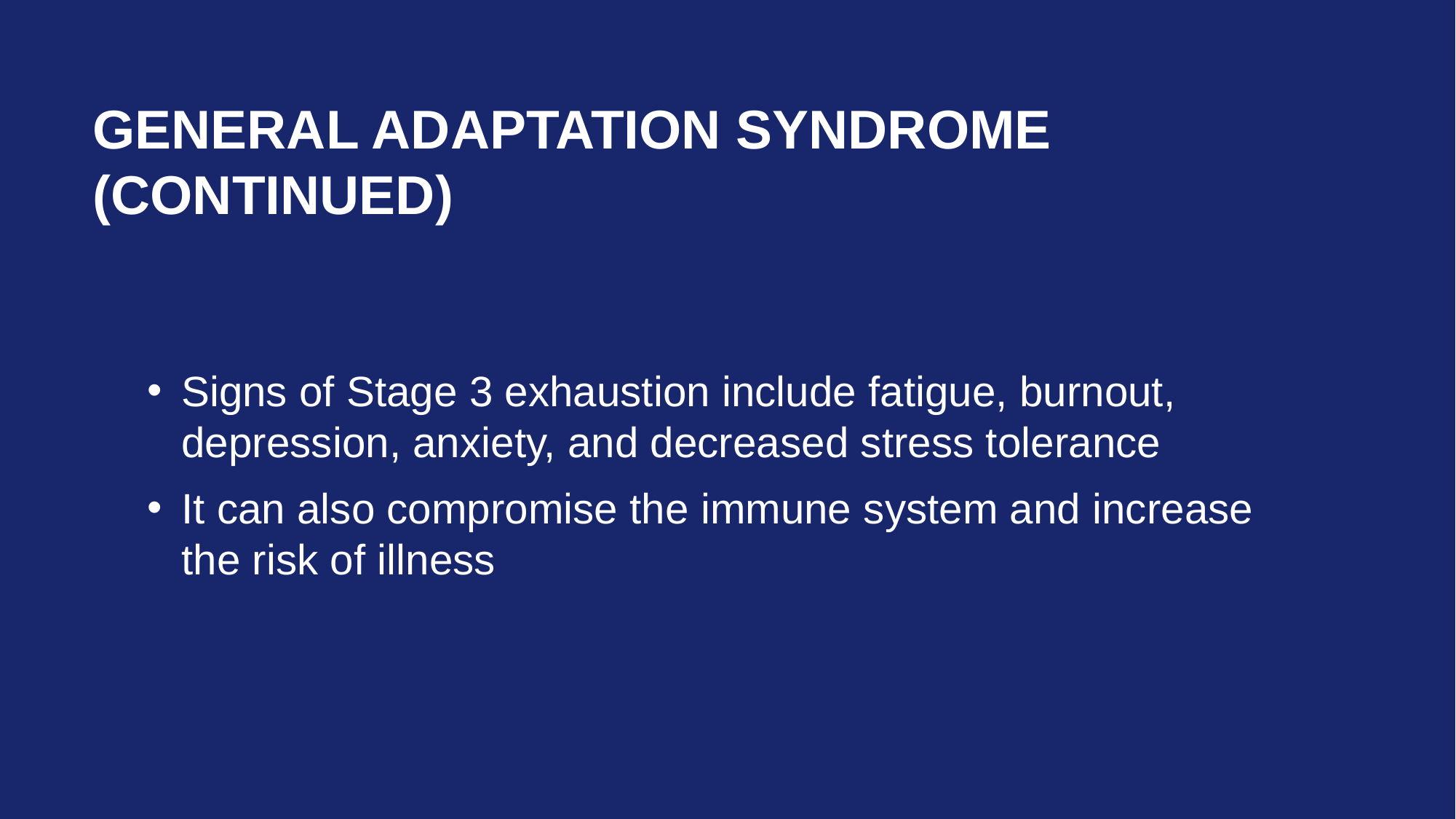

# General adaptation syndrome (continued)
Signs of Stage 3 exhaustion include fatigue, burnout, depression, anxiety, and decreased stress tolerance
It can also compromise the immune system and increase the risk of illness